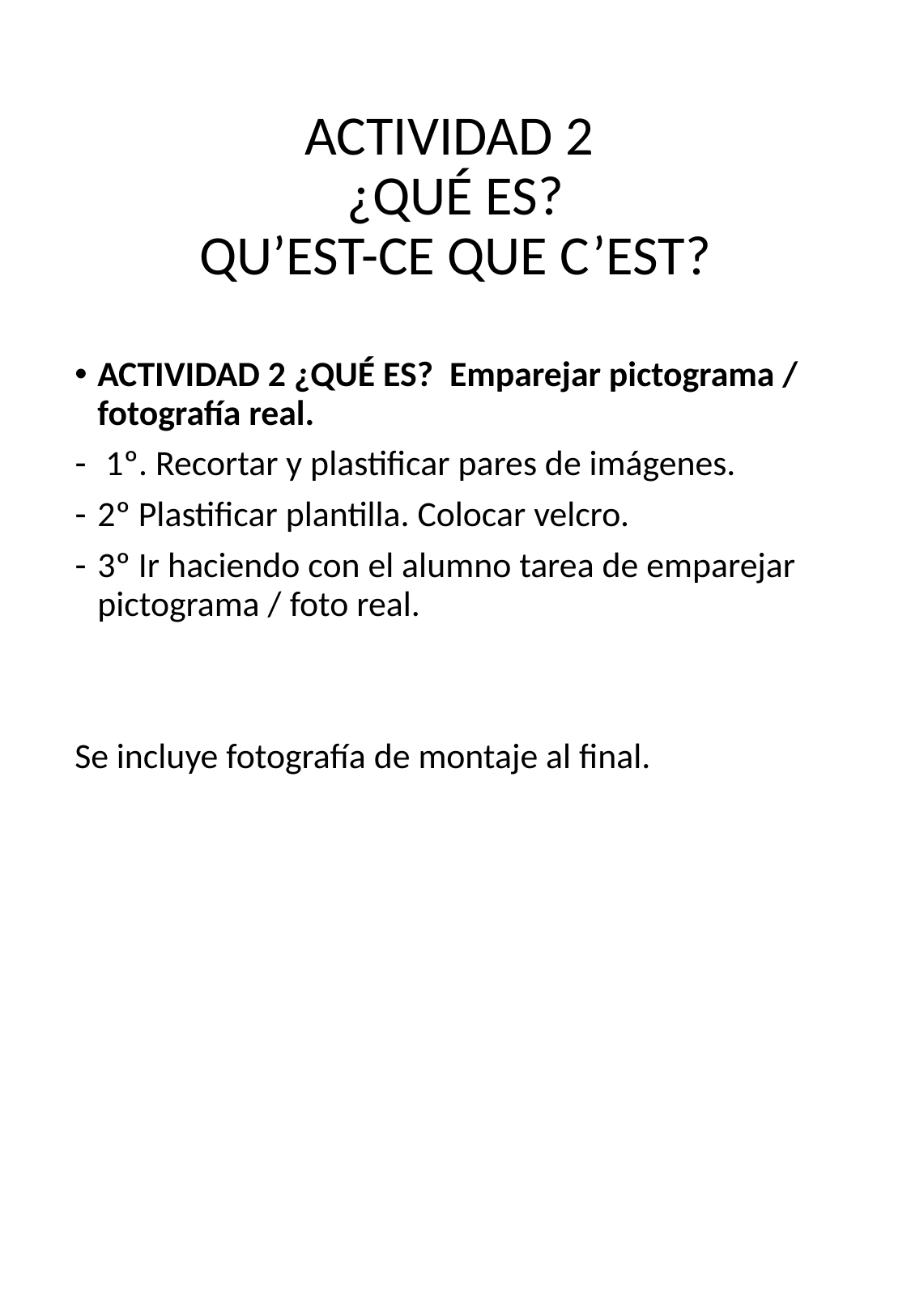

# ACTIVIDAD 2 ¿QUÉ ES? QU’EST-CE QUE C’EST?
ACTIVIDAD 2 ¿QUÉ ES?  Emparejar pictograma / fotografía real.
 1º. Recortar y plastificar pares de imágenes.
2º Plastificar plantilla. Colocar velcro.
3º Ir haciendo con el alumno tarea de emparejar pictograma / foto real.

Se incluye fotografía de montaje al final.